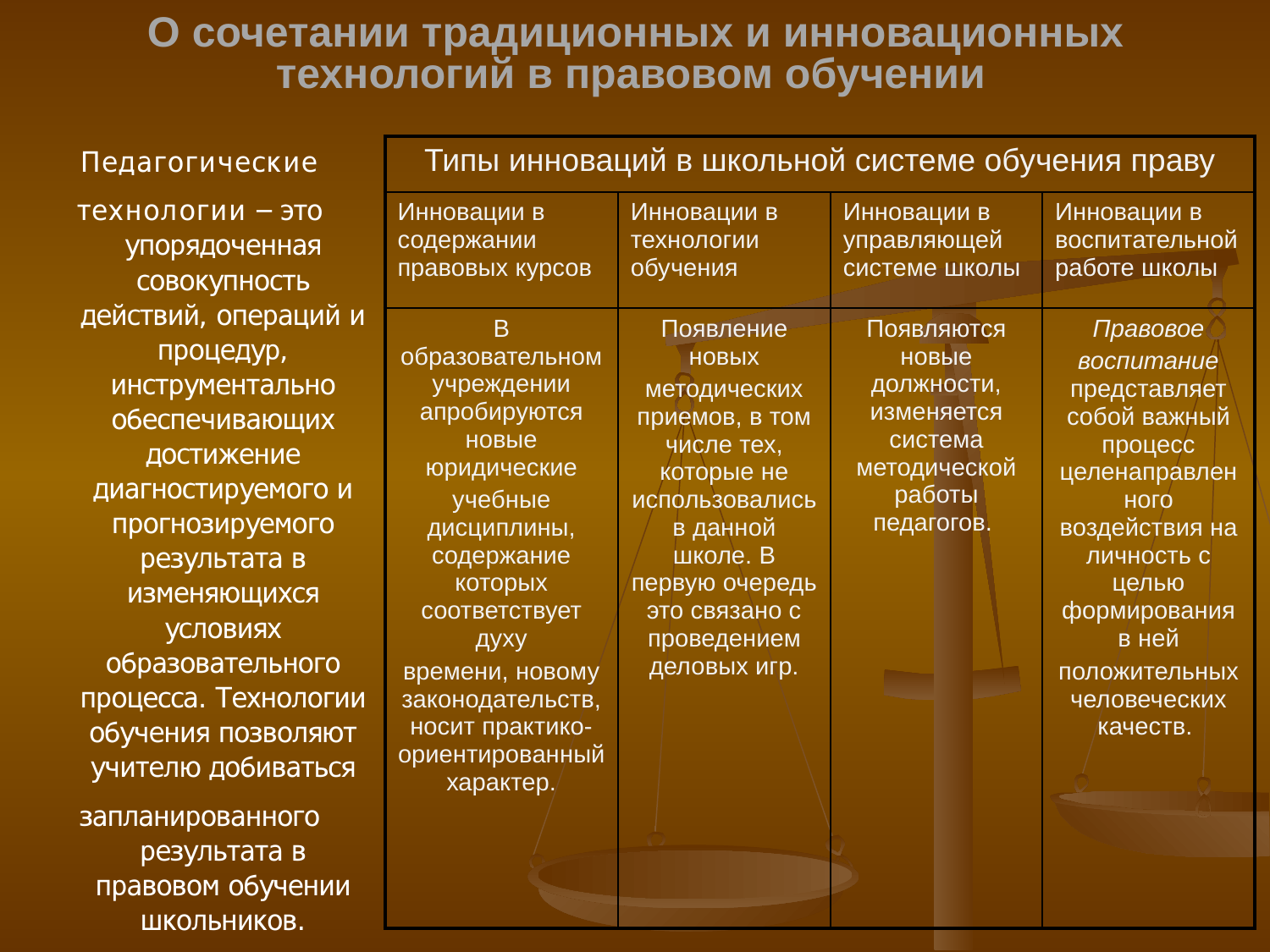

# О сочетании традиционных и инновационных технологий в правовом обучении
Педагогические
технологии – это упорядоченная совокупность действий, операций и процедур, инструментально обеспечивающих достижение диагностируемого и прогнозируемого результата в изменяющихся условиях образовательного процесса. Технологии обучения позволяют учителю добиваться
запланированного результата в правовом обучении школьников.
| Типы инноваций в школьной системе обучения праву |  |  |  |
| --- | --- | --- | --- |
| Инновации в содержании правовых курсов | Инновации в технологии обучения | Инновации в управляющей системе школы | Инновации в воспитательной работе школы |
| В образовательном учреждении апробируются новые юридические учебные дисциплины, содержание которых соответствует духу времени, новому законодательств, носит практико-ориентированный характер. | Появление новых методических приемов, в том числе тех, которые не использовались в данной школе. В первую очередь это связано с проведением деловых игр. | Появляются новые должности, изменяется система методической работы педагогов. | Правовое воспитание представляет собой важный процесс целенаправленного воздействия на личность с целью формирования в ней положительных человеческих качеств. |